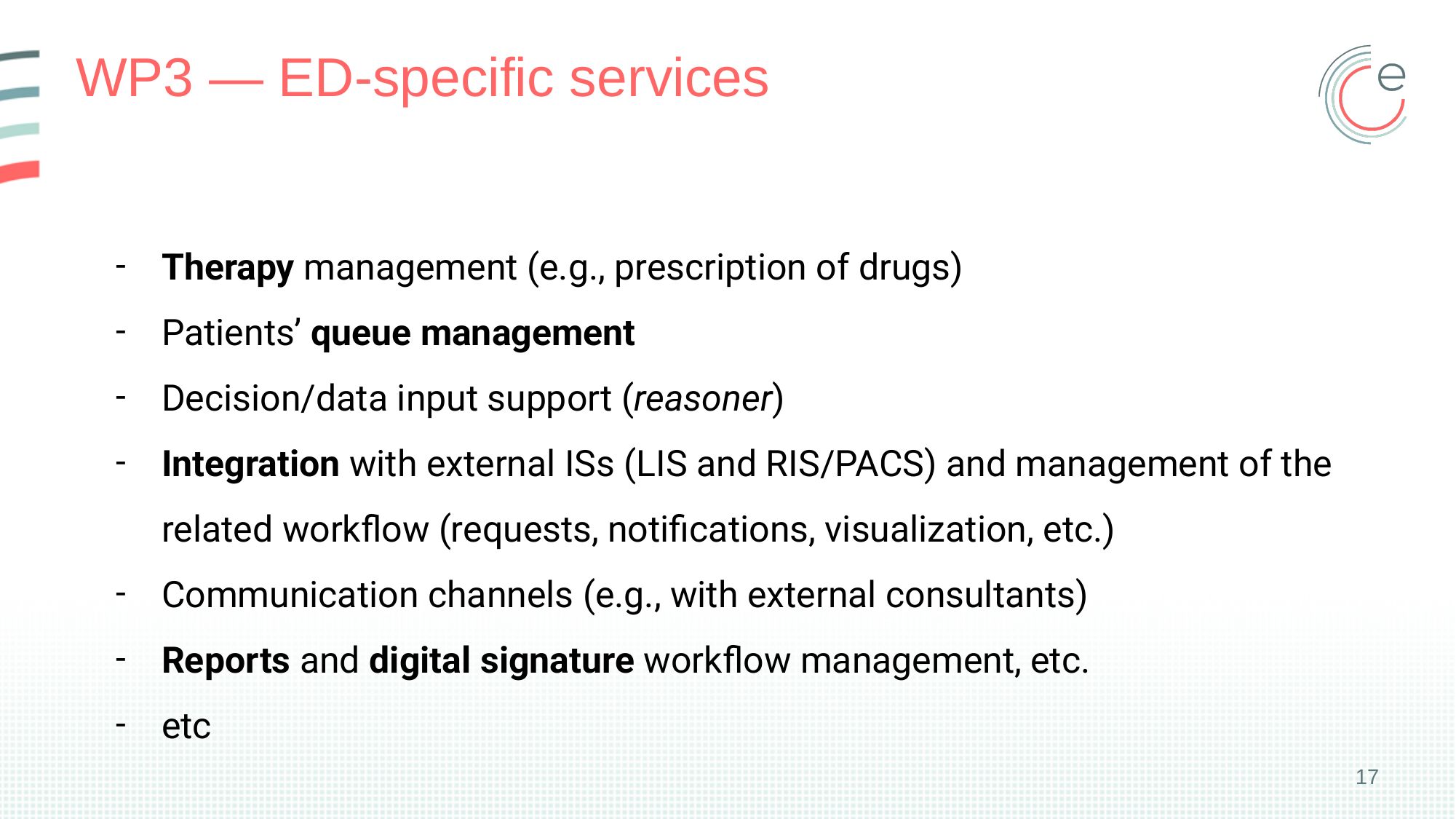

# WP3 — ED-specific services
Therapy management (e.g., prescription of drugs)
Patients’ queue management
Decision/data input support (reasoner)
Integration with external ISs (LIS and RIS/PACS) and management of the related workflow (requests, notifications, visualization, etc.)
Communication channels (e.g., with external consultants)
Reports and digital signature workflow management, etc.
etc